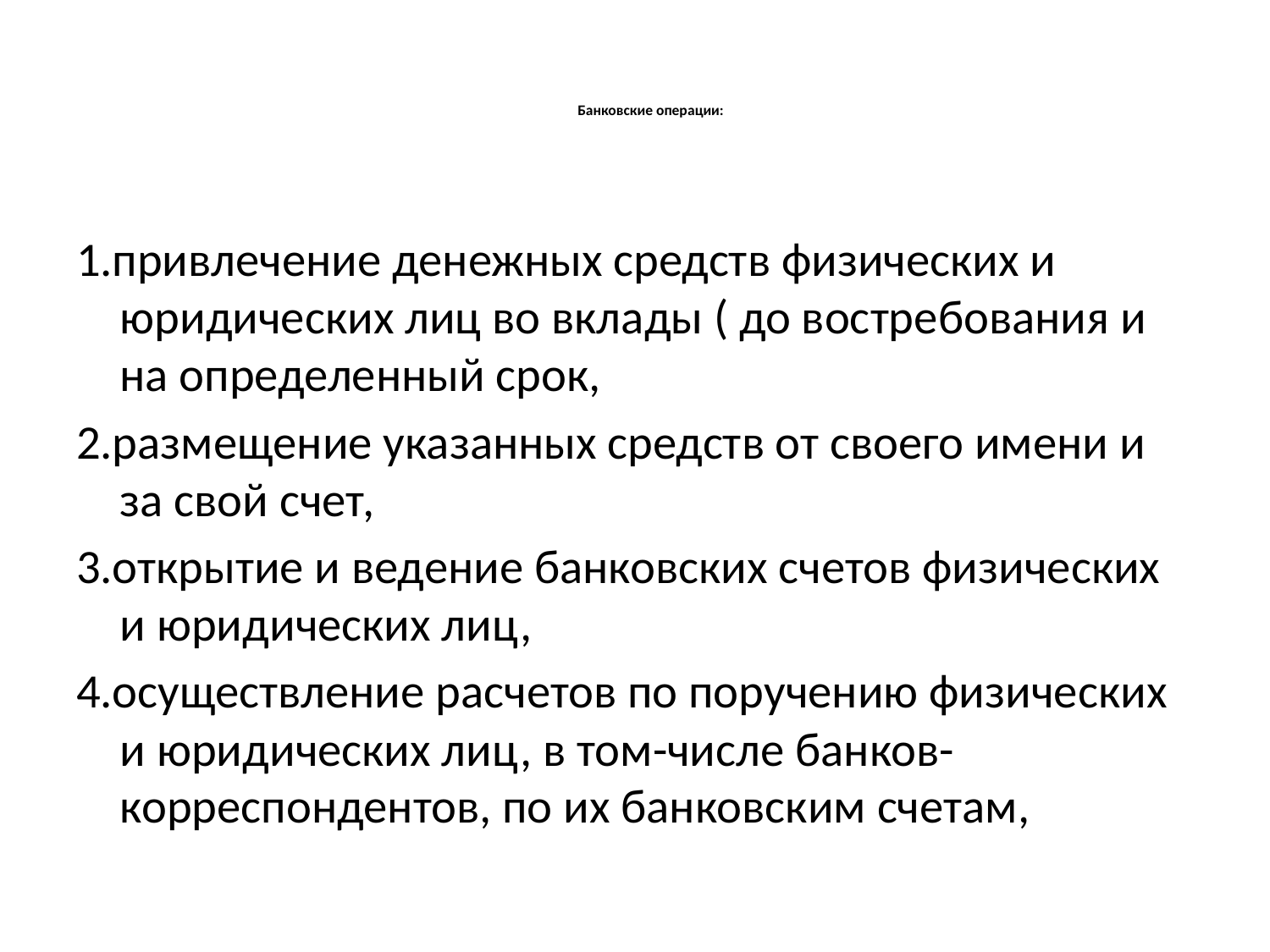

# Банковские операции:
1.привлечение денежных средств физических и юридических лиц во вклады ( до востребования и на определенный срок,
2.размещение указанных средств от своего имени и за свой счет,
3.открытие и ведение банковских счетов физических и юридических лиц,
4.осуществление расчетов по поручению физических и юридических лиц, в том-числе банков-корреспондентов, по их банковским счетам,